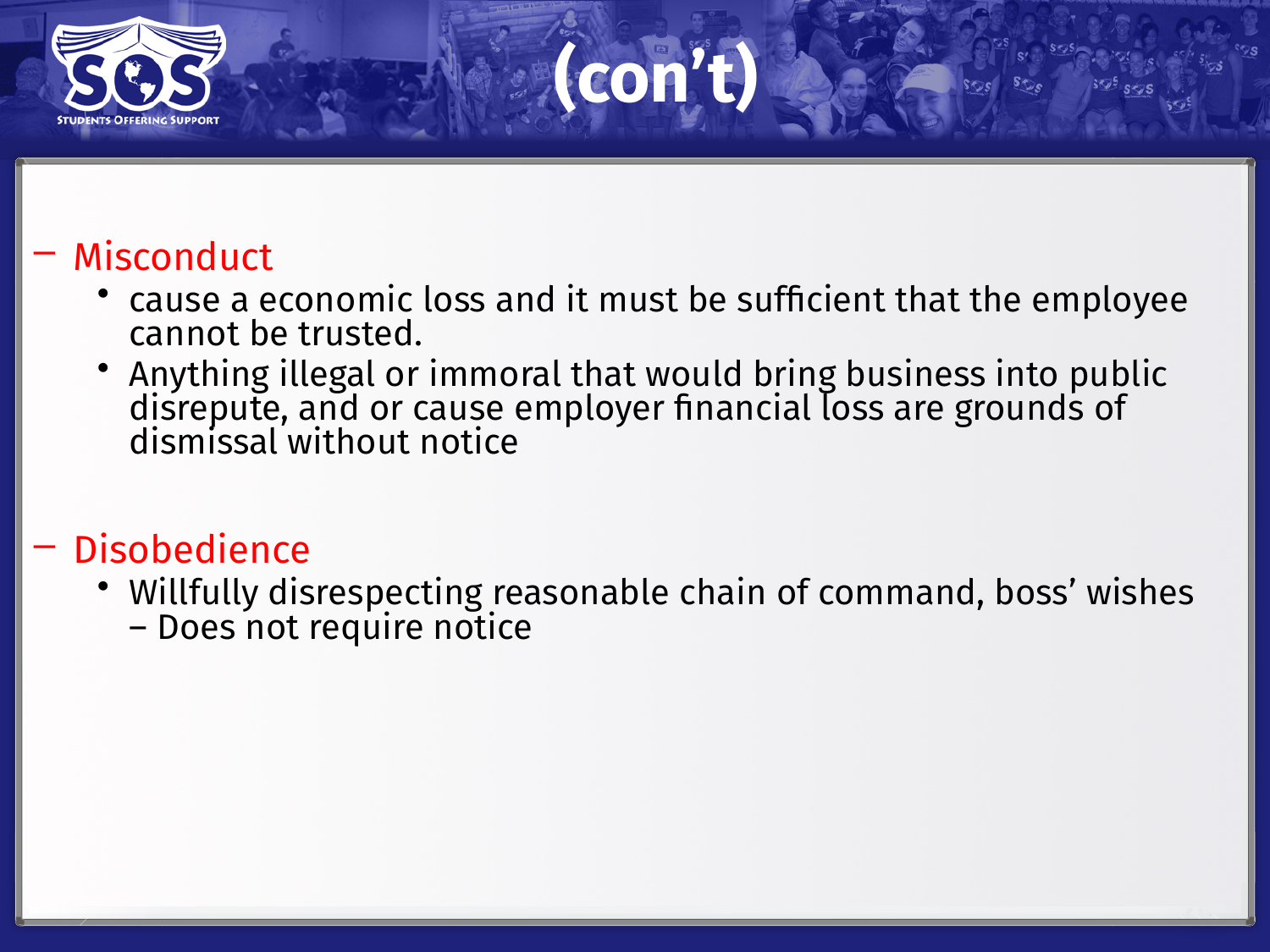

# (con’t)

Misconduct
cause a economic loss and it must be sufficient that the employee cannot be trusted.
Anything illegal or immoral that would bring business into public disrepute, and or cause employer financial loss are grounds of dismissal without notice

Disobedience
Willfully disrespecting reasonable chain of command, boss’ wishes – Does not require notice